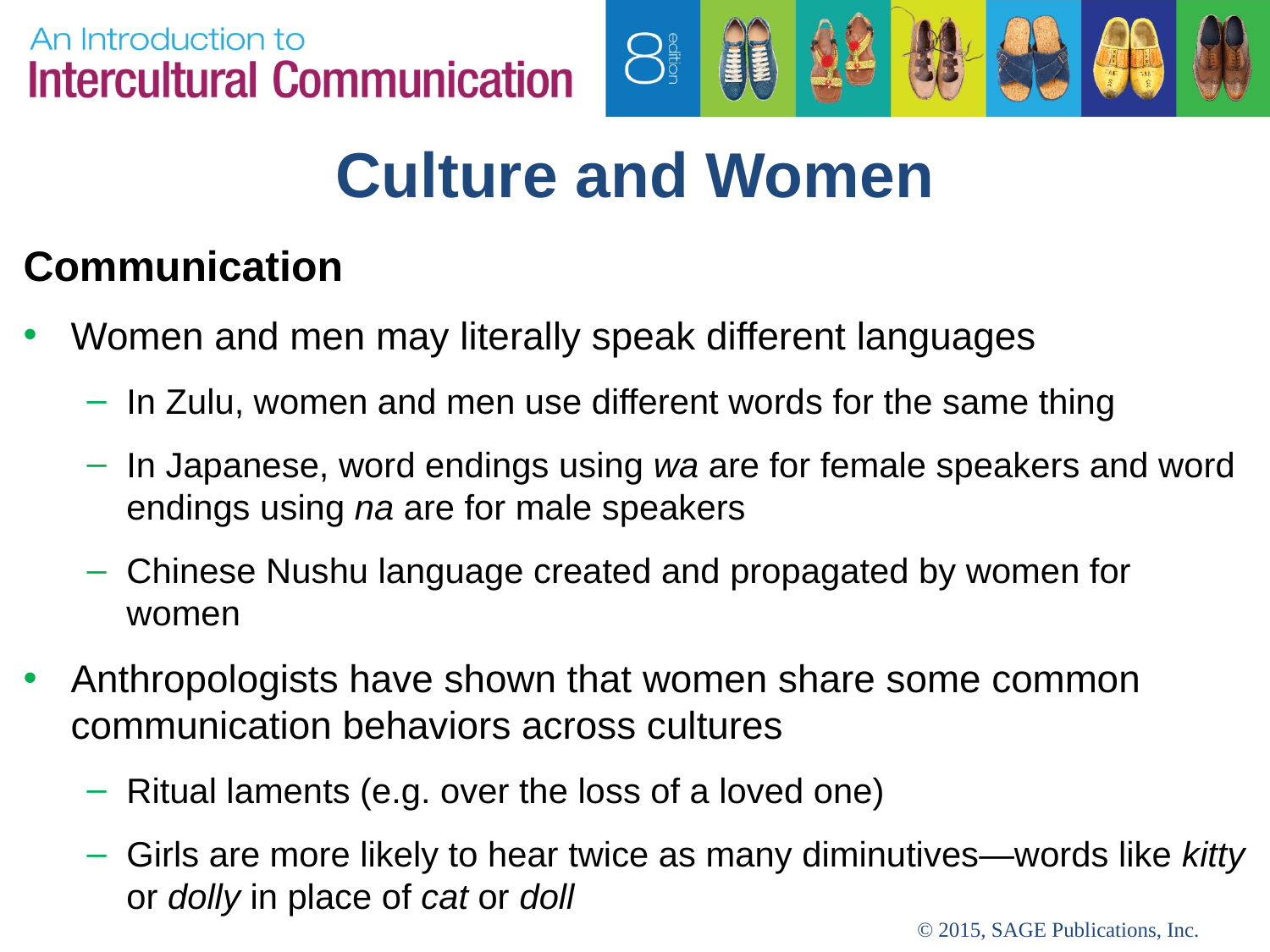

# Culture and Women
Communication
Women and men may literally speak different languages
In Zulu, women and men use different words for the same thing
In Japanese, word endings using wa are for female speakers and word endings using na are for male speakers
Chinese Nushu language created and propagated by women for women
Anthropologists have shown that women share some common communication behaviors across cultures
Ritual laments (e.g. over the loss of a loved one)
Girls are more likely to hear twice as many diminutives—words like kitty or dolly in place of cat or doll

© 2015, SAGE Publications, Inc.